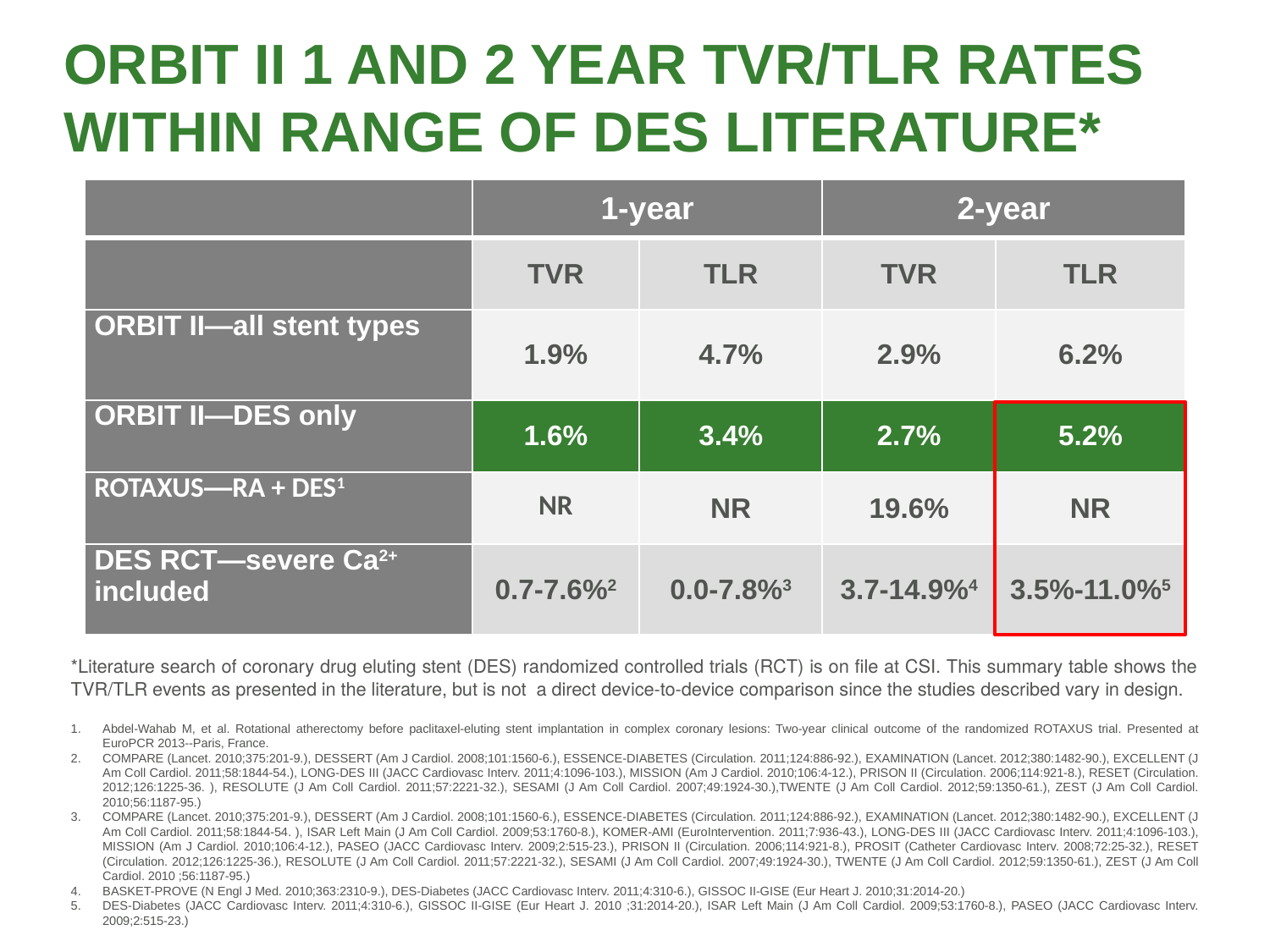

# ORBIT II 1 and 2 year TVR/TLR Rates within Range of DES Literature*
|  | 1-year |  | 2-year |  |
| --- | --- | --- | --- | --- |
|  | TVR | TLR | TVR | TLR |
| ORBIT II—all stent types | 1.9% | 4.7% | 2.9% | 6.2% |
| ORBIT II—DES only | 1.6% | 3.4% | 2.7% | 5.2% |
| ROTAXUS—RA + DES1 | NR | NR | 19.6% | NR |
| DES RCT—severe Ca2+ included | 0.7-7.6%2 | 0.0-7.8%3 | 3.7-14.9%4 | 3.5%-11.0%5 |

*Literature search of coronary drug eluting stent (DES) randomized controlled trials (RCT) is on file at CSI. This summary table shows the TVR/TLR events as presented in the literature, but is not  a direct device-to-device comparison since the studies described vary in design.

Abdel-Wahab M, et al. Rotational atherectomy before paclitaxel-eluting stent implantation in complex coronary lesions: Two-year clinical outcome of the randomized ROTAXUS trial. Presented at EuroPCR 2013--Paris, France.
COMPARE (Lancet. 2010;375:201-9.), DESSERT (Am J Cardiol. 2008;101:1560-6.), ESSENCE-DIABETES (Circulation. 2011;124:886-92.), EXAMINATION (Lancet. 2012;380:1482-90.), EXCELLENT (J Am Coll Cardiol. 2011;58:1844-54.), LONG-DES III (JACC Cardiovasc Interv. 2011;4:1096-103.), MISSION (Am J Cardiol. 2010;106:4-12.), PRISON II (Circulation. 2006;114:921-8.), RESET (Circulation. 2012;126:1225-36. ), RESOLUTE (J Am Coll Cardiol. 2011;57:2221-32.), SESAMI (J Am Coll Cardiol. 2007;49:1924-30.),TWENTE (J Am Coll Cardiol. 2012;59:1350-61.), ZEST (J Am Coll Cardiol. 2010;56:1187-95.)
COMPARE (Lancet. 2010;375:201-9.), DESSERT (Am J Cardiol. 2008;101:1560-6.), ESSENCE-DIABETES (Circulation. 2011;124:886-92.), EXAMINATION (Lancet. 2012;380:1482-90.), EXCELLENT (J Am Coll Cardiol. 2011;58:1844-54. ), ISAR Left Main (J Am Coll Cardiol. 2009;53:1760-8.), KOMER-AMI (EuroIntervention. 2011;7:936-43.), LONG-DES III (JACC Cardiovasc Interv. 2011;4:1096-103.), MISSION (Am J Cardiol. 2010;106:4-12.), PASEO (JACC Cardiovasc Interv. 2009;2:515-23.), PRISON II (Circulation. 2006;114:921-8.), PROSIT (Catheter Cardiovasc Interv. 2008;72:25-32.), RESET (Circulation. 2012;126:1225-36.), RESOLUTE (J Am Coll Cardiol. 2011;57:2221-32.), SESAMI (J Am Coll Cardiol. 2007;49:1924-30.), TWENTE (J Am Coll Cardiol. 2012;59:1350-61.), ZEST (J Am Coll Cardiol. 2010 ;56:1187-95.)
BASKET-PROVE (N Engl J Med. 2010;363:2310-9.), DES-Diabetes (JACC Cardiovasc Interv. 2011;4:310-6.), GISSOC II-GISE (Eur Heart J. 2010;31:2014-20.)
DES-Diabetes (JACC Cardiovasc Interv. 2011;4:310-6.), GISSOC II-GISE (Eur Heart J. 2010 ;31:2014-20.), ISAR Left Main (J Am Coll Cardiol. 2009;53:1760-8.), PASEO (JACC Cardiovasc Interv. 2009;2:515-23.)